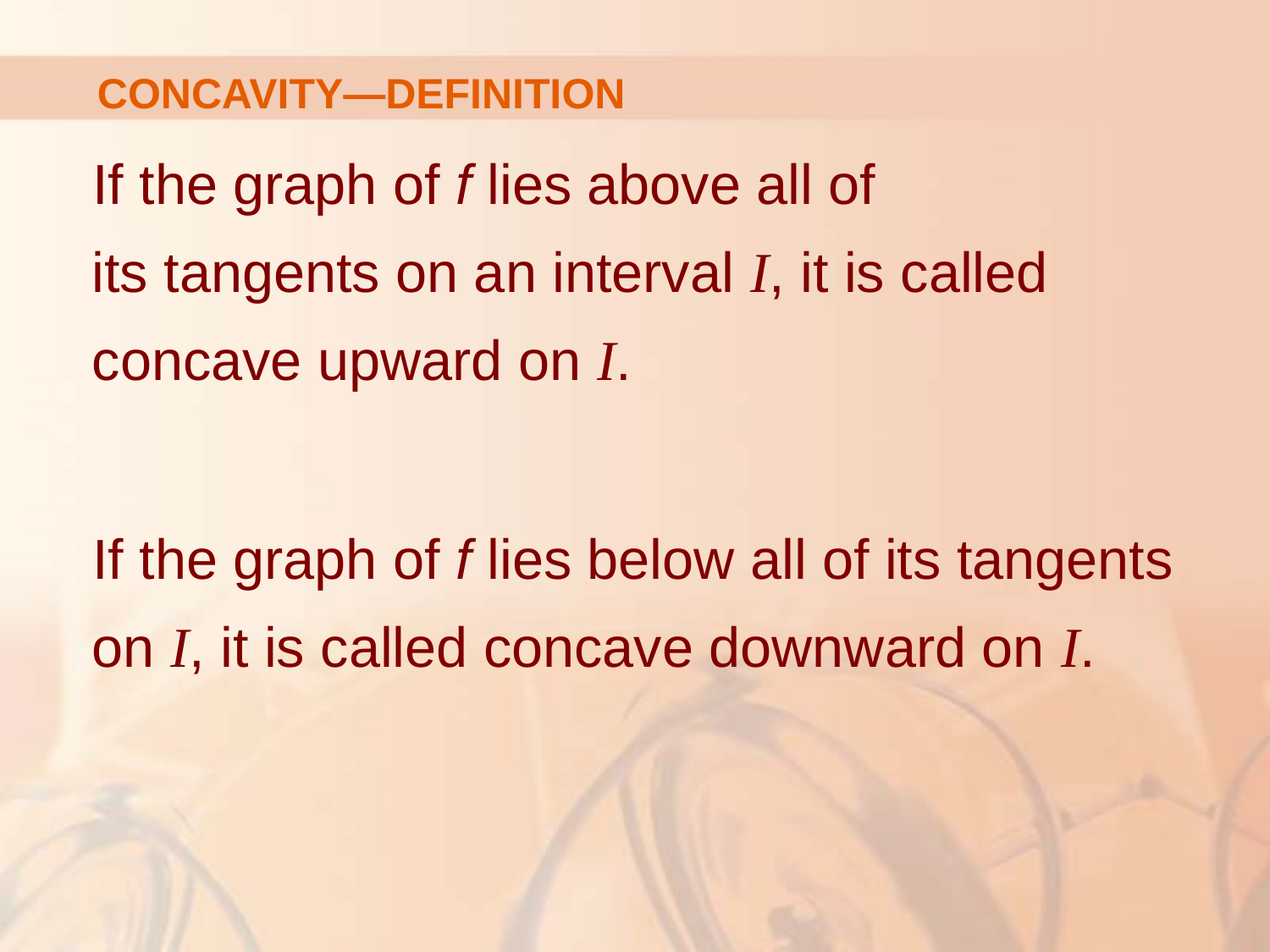

# CONCAVITY—DEFINITION
If the graph of f lies above all of
its tangents on an interval I, it is called concave upward on I.

If the graph of f lies below all of its tangents
on I, it is called concave downward on I.